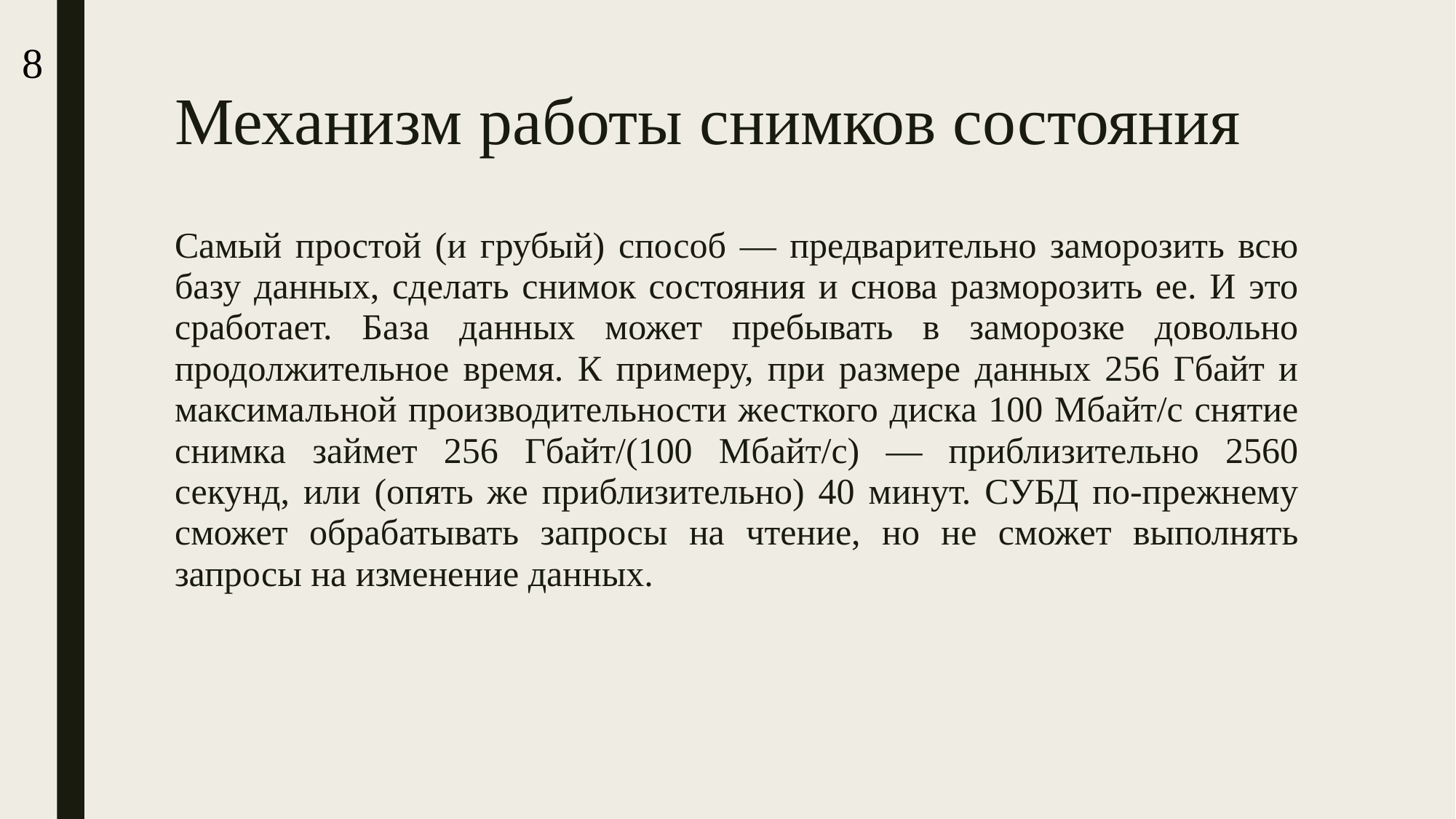

8
# Механизм работы снимков состояния
Самый простой (и грубый) способ — предварительно заморозить всю базу данных, сделать снимок состояния и снова разморозить ее. И это сработает. База данных может пребывать в заморозке довольно продолжительное время. К примеру, при размере данных 256 Гбайт и максимальной производительности жесткого диска 100 Мбайт/с снятие снимка займет 256 Гбайт/(100 Мбайт/с) — приблизительно 2560 секунд, или (опять же приблизительно) 40 минут. СУБД по-прежнему сможет обрабатывать запросы на чтение, но не сможет выполнять запросы на изменение данных.